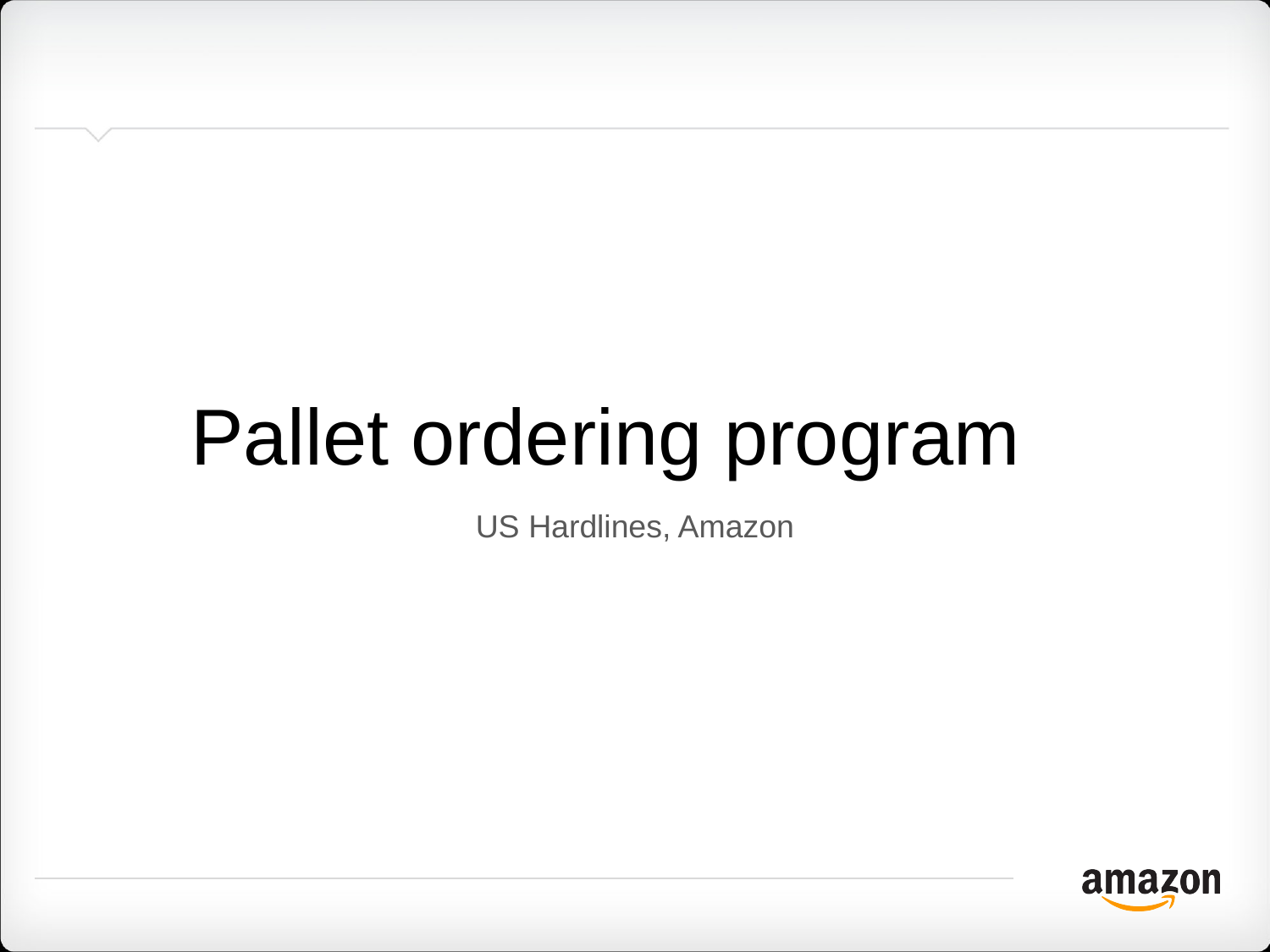

# Pallet ordering program
US Hardlines, Amazon